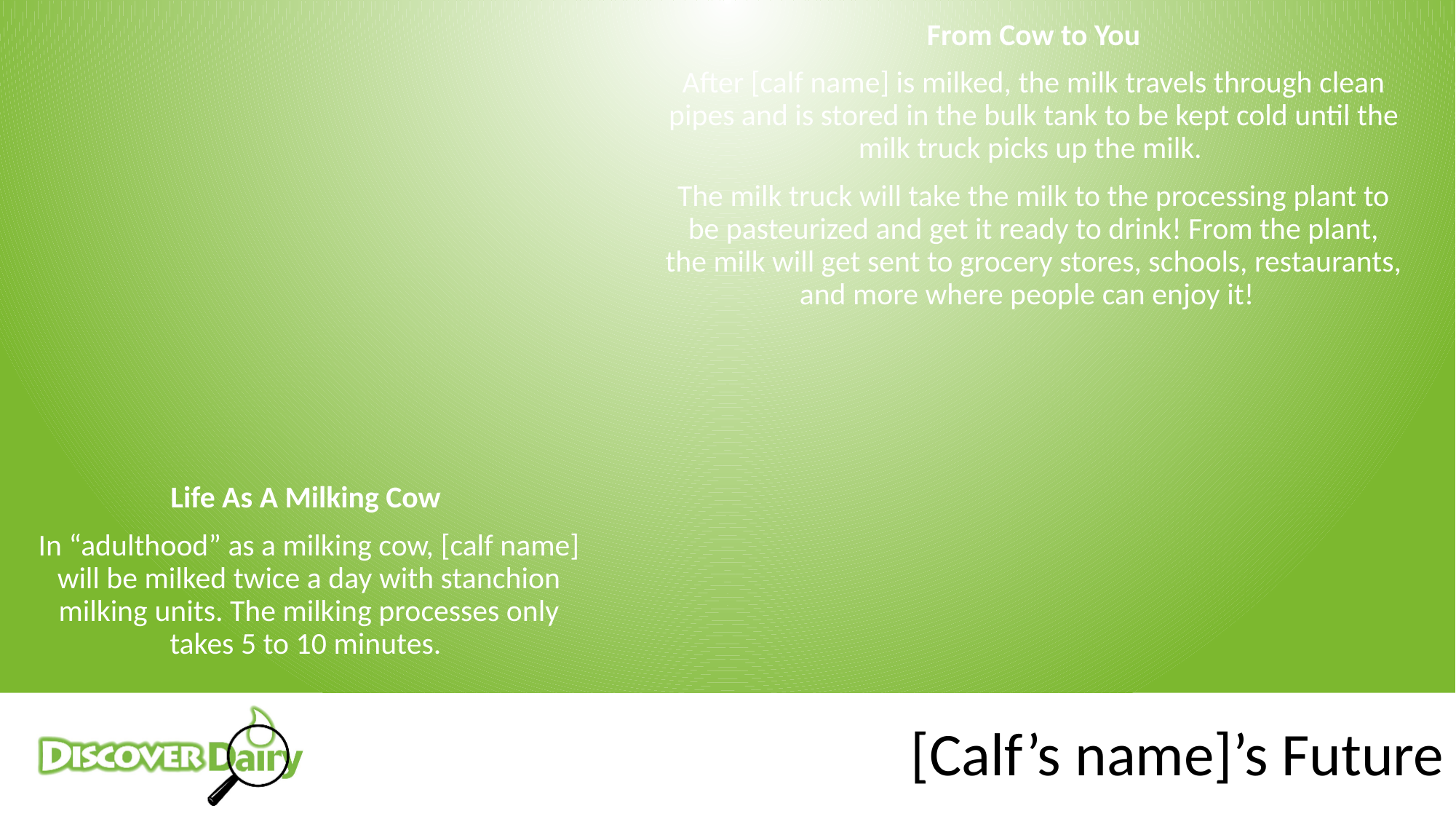

From Cow to You
After [calf name] is milked, the milk travels through clean pipes and is stored in the bulk tank to be kept cold until the milk truck picks up the milk.
The milk truck will take the milk to the processing plant to be pasteurized and get it ready to drink! From the plant, the milk will get sent to grocery stores, schools, restaurants, and more where people can enjoy it!

Life As A Milking Cow
In “adulthood” as a milking cow, [calf name] will be milked twice a day with stanchion milking units. The milking processes only takes 5 to 10 minutes.
[Calf’s name]’s Future